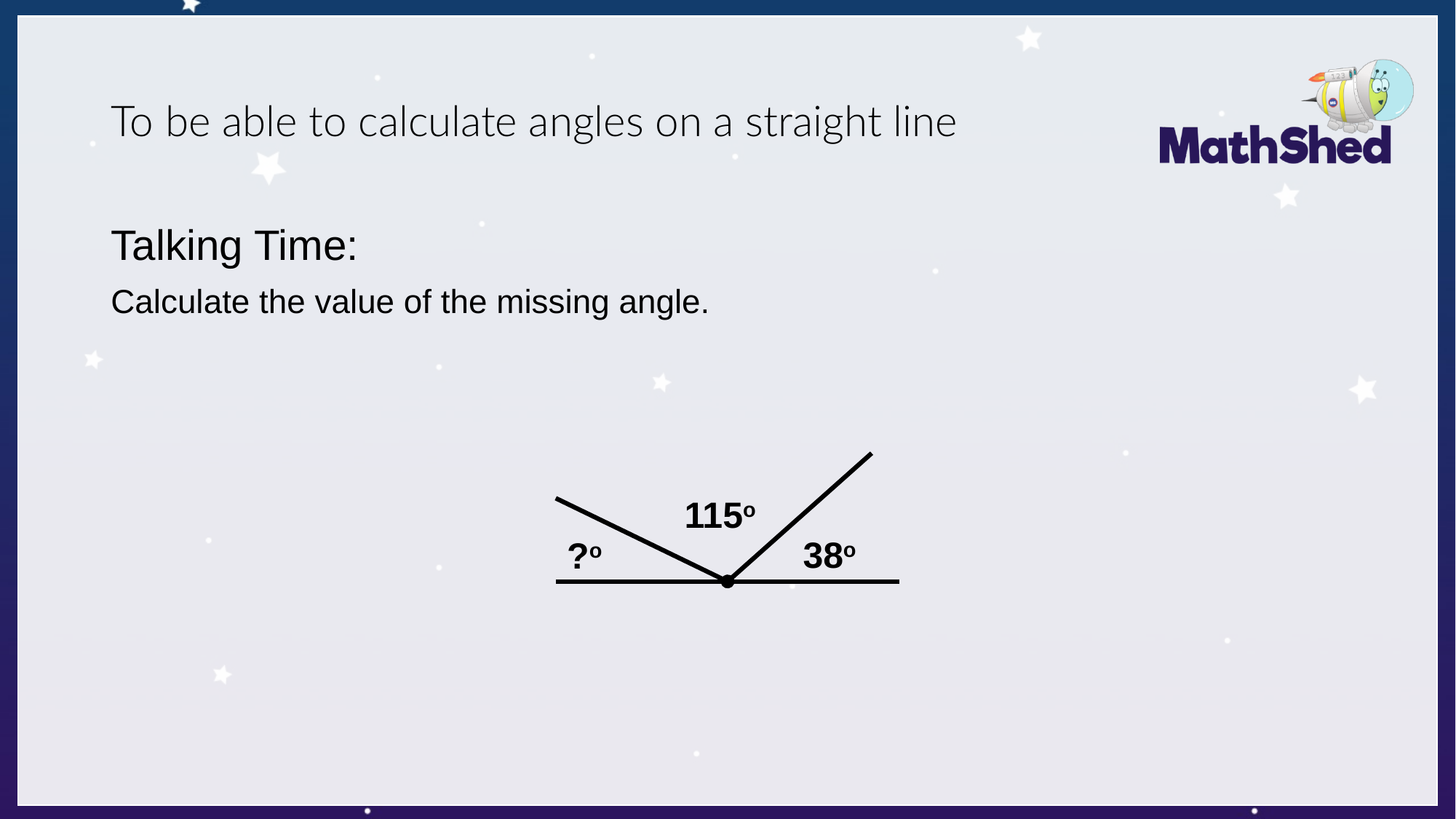

# To be able to calculate angles on a straight line
Talking Time:
Calculate the value of the missing angle.

115o
38o
?o